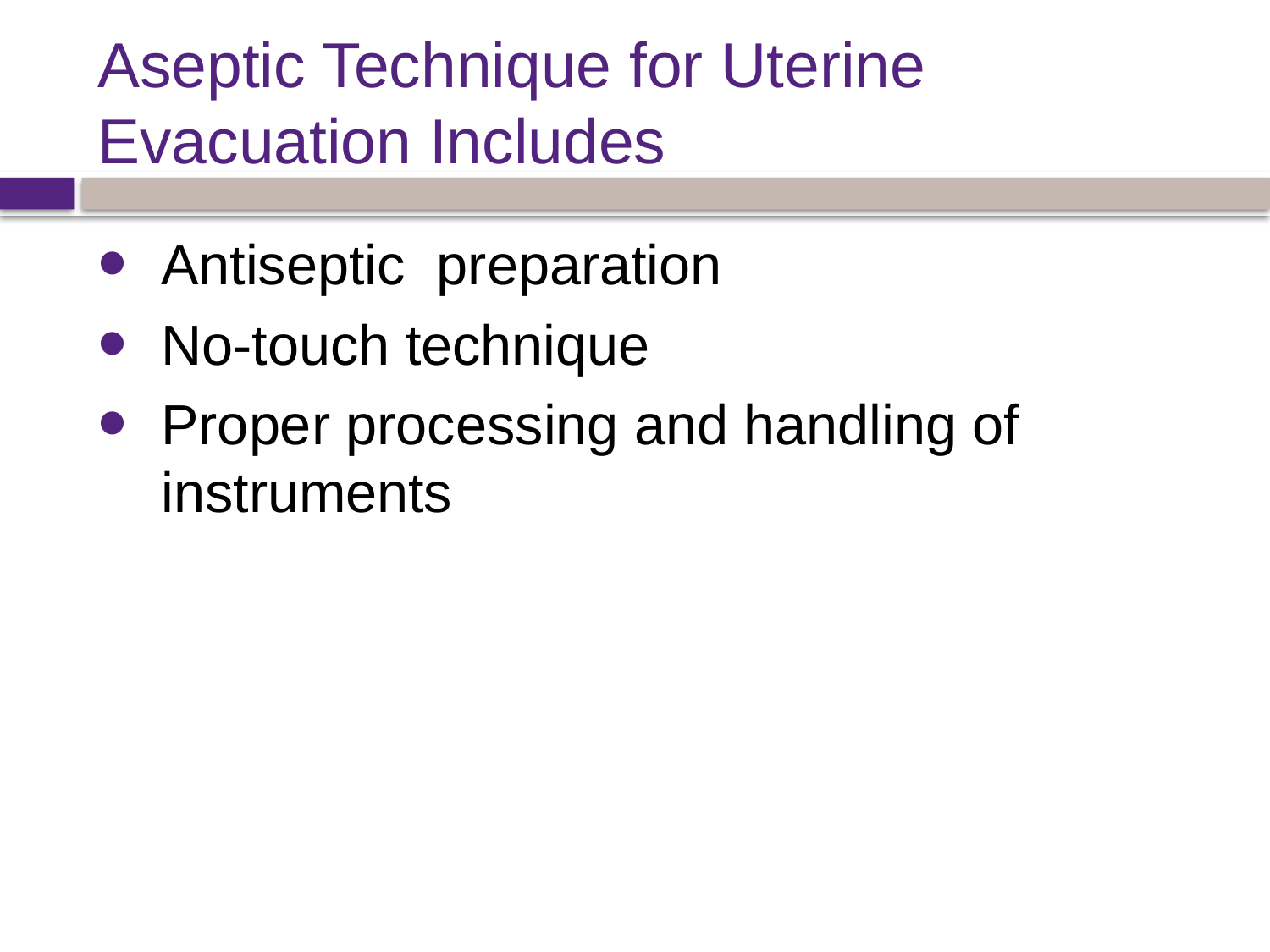

# Aseptic Technique for Uterine Evacuation Includes
Antiseptic  preparation
No-touch technique
Proper processing and handling of instruments